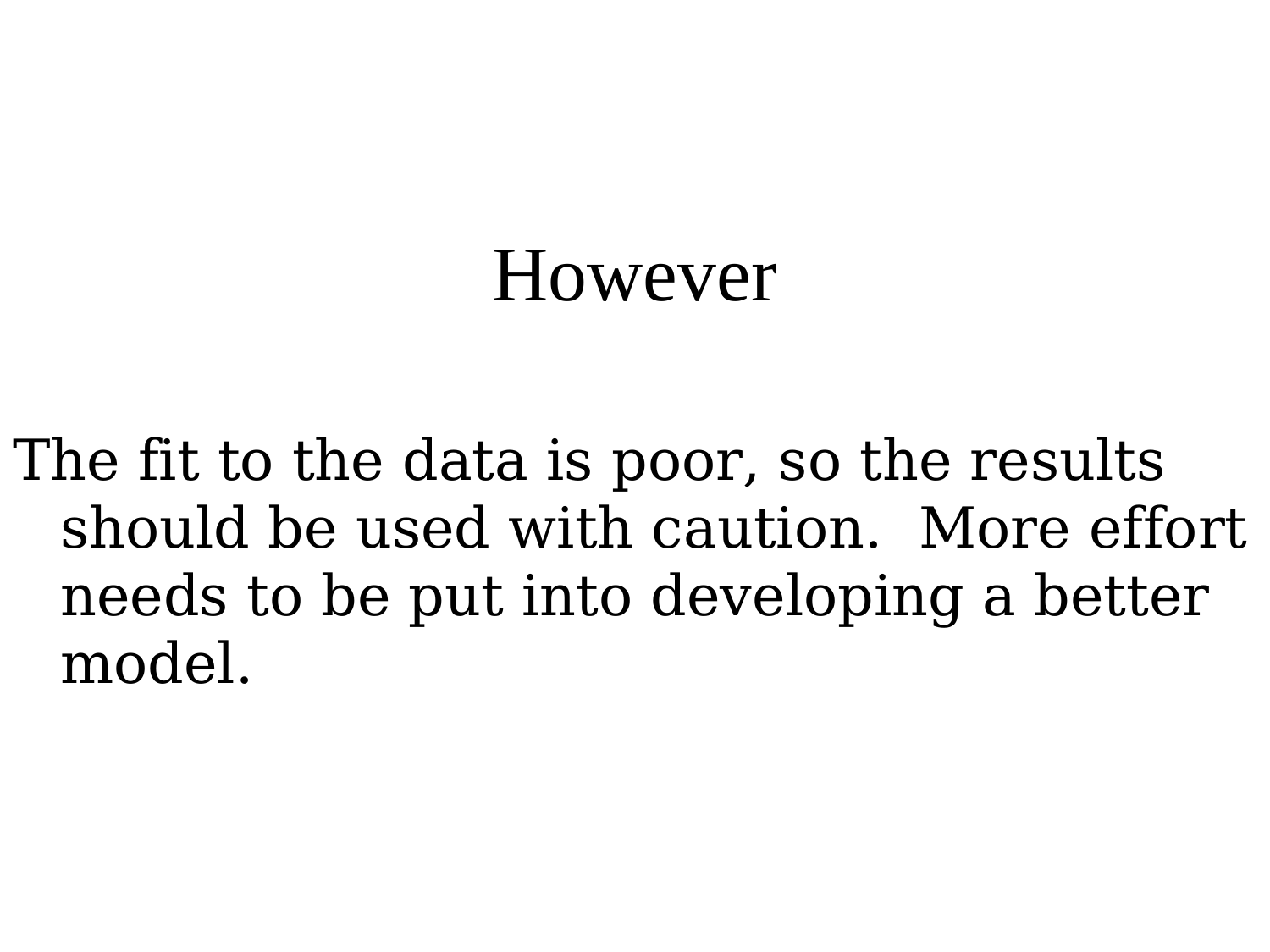

# However

The fit to the data is poor, so the results should be used with caution.  More effort needs to be put into developing a better model.